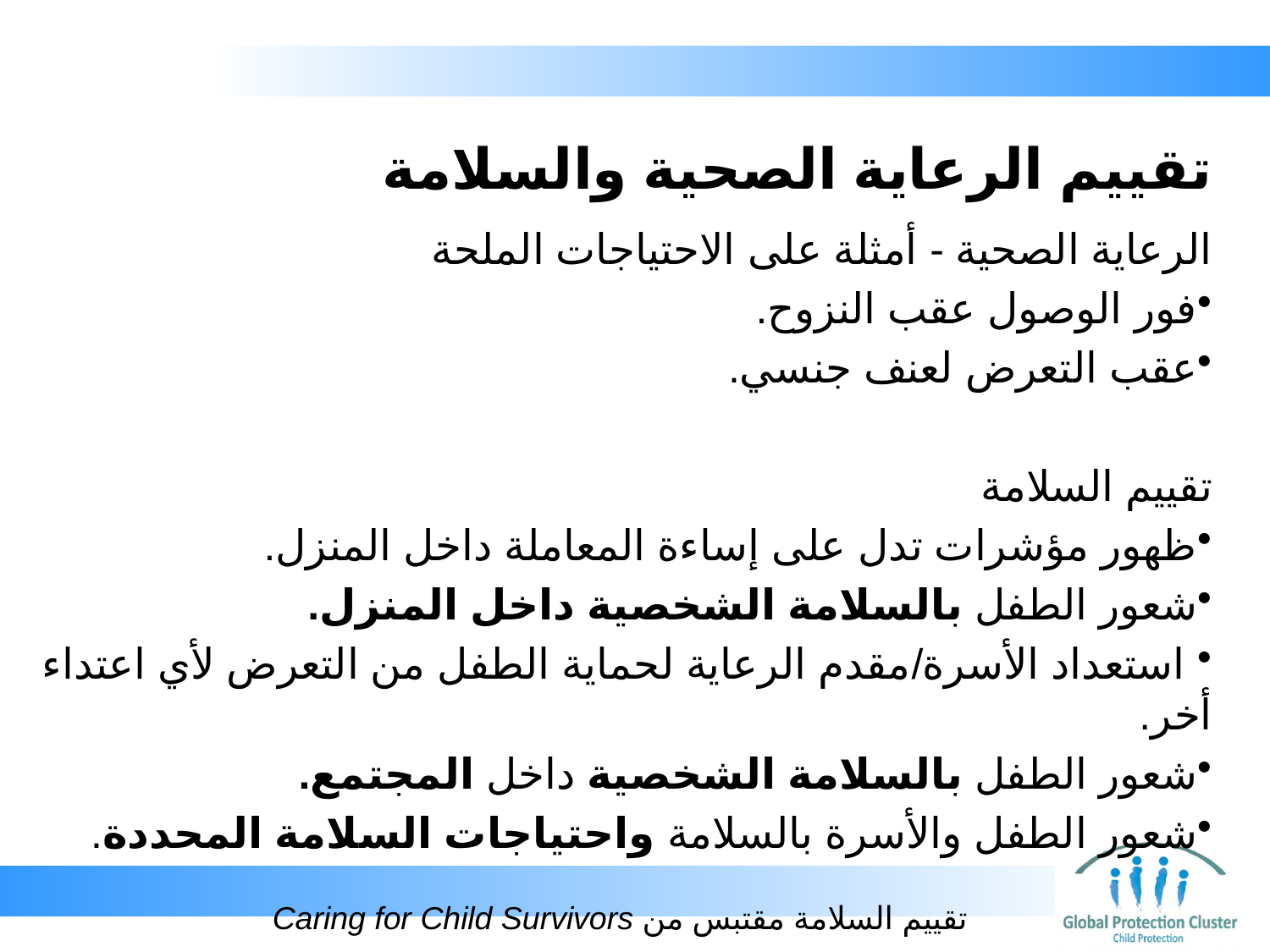

# تقييم الرعاية الصحية والسلامة
الرعاية الصحية - أمثلة على الاحتياجات الملحة
فور الوصول عقب النزوح.
عقب التعرض لعنف جنسي.

تقييم السلامة
ظهور مؤشرات تدل على إساءة المعاملة داخل المنزل.
شعور الطفل بالسلامة الشخصية داخل المنزل.
 استعداد الأسرة/مقدم الرعاية لحماية الطفل من التعرض لأي اعتداء أخر.
شعور الطفل بالسلامة الشخصية داخل المجتمع.
شعور الطفل والأسرة بالسلامة واحتياجات السلامة المحددة.

‏تقييم السلامة مقتبس من Caring for Child Survivors